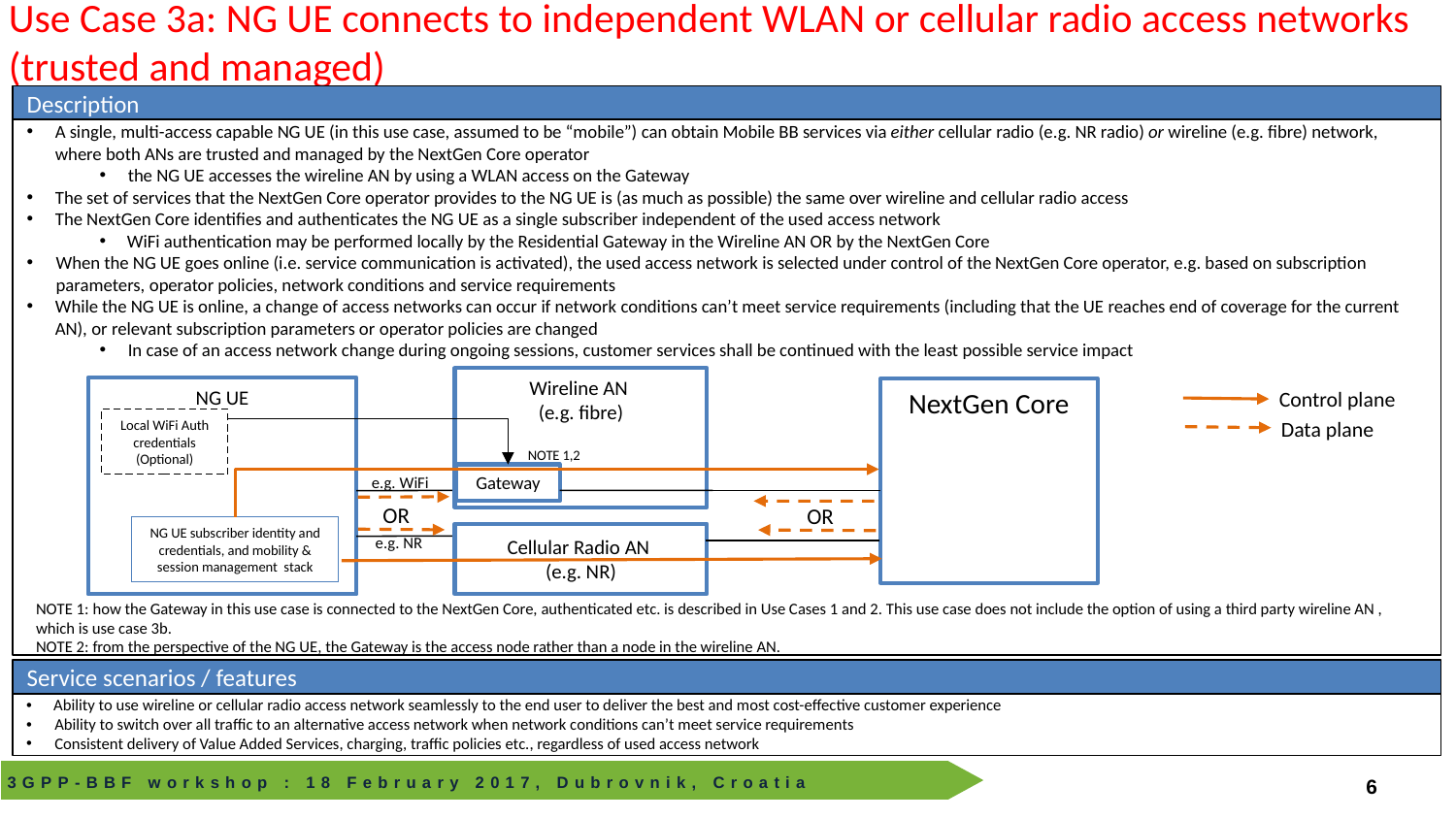

# Use Case 3a: NG UE connects to independent WLAN or cellular radio access networks (trusted and managed)
Description
A single, multi-access capable NG UE (in this use case, assumed to be “mobile”) can obtain Mobile BB services via either cellular radio (e.g. NR radio) or wireline (e.g. fibre) network, where both ANs are trusted and managed by the NextGen Core operator
the NG UE accesses the wireline AN by using a WLAN access on the Gateway
The set of services that the NextGen Core operator provides to the NG UE is (as much as possible) the same over wireline and cellular radio access
The NextGen Core identifies and authenticates the NG UE as a single subscriber independent of the used access network
WiFi authentication may be performed locally by the Residential Gateway in the Wireline AN OR by the NextGen Core
When the NG UE goes online (i.e. service communication is activated), the used access network is selected under control of the NextGen Core operator, e.g. based on subscription parameters, operator policies, network conditions and service requirements
While the NG UE is online, a change of access networks can occur if network conditions can’t meet service requirements (including that the UE reaches end of coverage for the current AN), or relevant subscription parameters or operator policies are changed
In case of an access network change during ongoing sessions, customer services shall be continued with the least possible service impact

Wireline AN
(e.g. fibre)
NG UE
Control plane
NextGen Core
Data plane
Local WiFi Auth credentials
(Optional)
NOTE 1,2
Gateway
e.g. WiFi
OR
OR
NG UE subscriber identity and credentials, and mobility & session management  stack
Cellular Radio AN
(e.g. NR)
e.g. NR
NOTE 1: how the Gateway in this use case is connected to the NextGen Core, authenticated etc. is described in Use Cases 1 and 2. This use case does not include the option of using a third party wireline AN , which is use case 3b.
NOTE 2: from the perspective of the NG UE, the Gateway is the access node rather than a node in the wireline AN.
Service scenarios / features

Ability to use wireline or cellular radio access network seamlessly to the end user to deliver the best and most cost-effective customer experience
Ability to switch over all traffic to an alternative access network when network conditions can’t meet service requirements
Consistent delivery of Value Added Services, charging, traffic policies etc., regardless of used access network